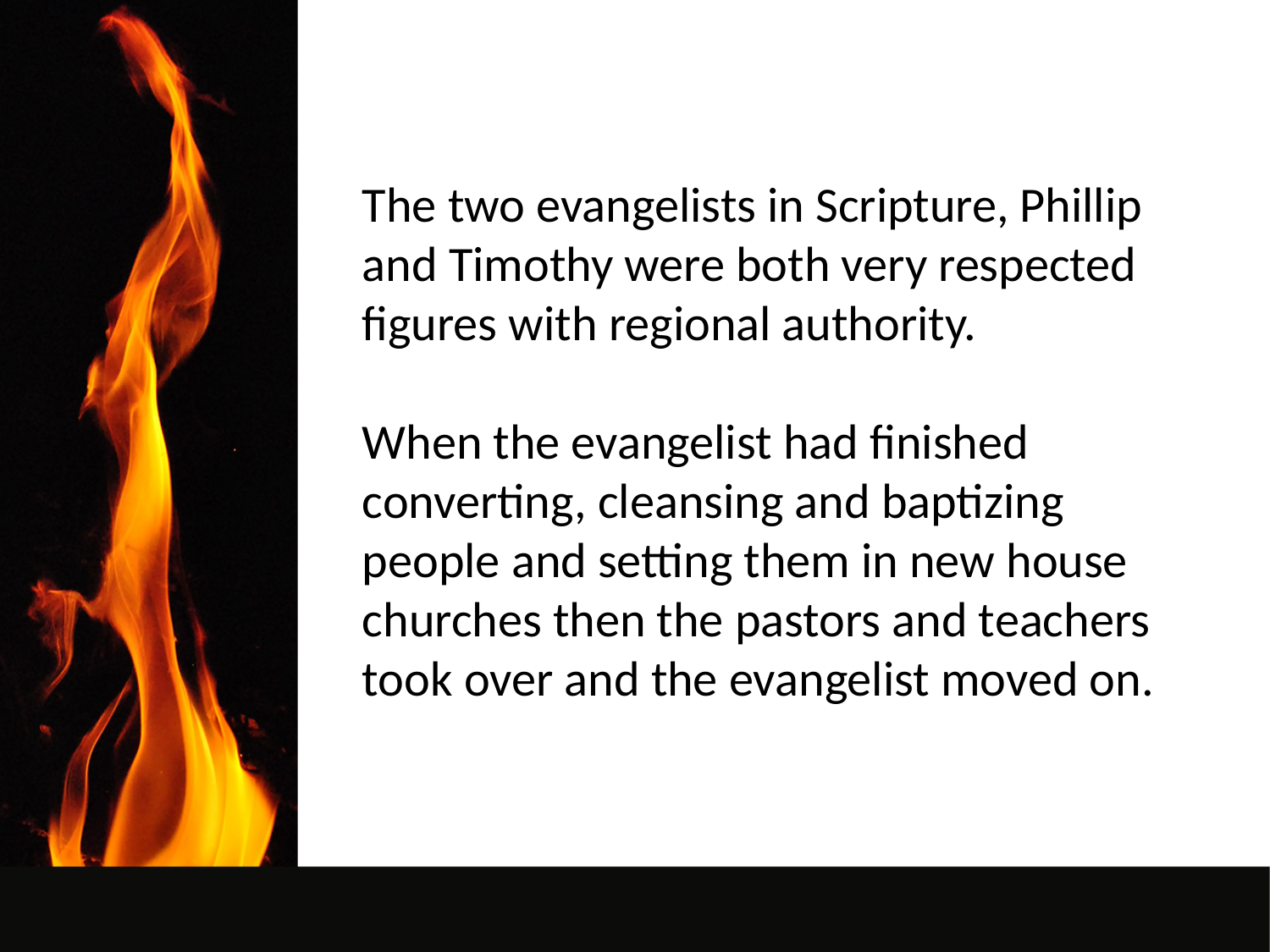

The two evangelists in Scripture, Phillip and Timothy were both very respected figures with regional authority.
When the evangelist had finished converting, cleansing and baptizing people and setting them in new house churches then the pastors and teachers took over and the evangelist moved on.